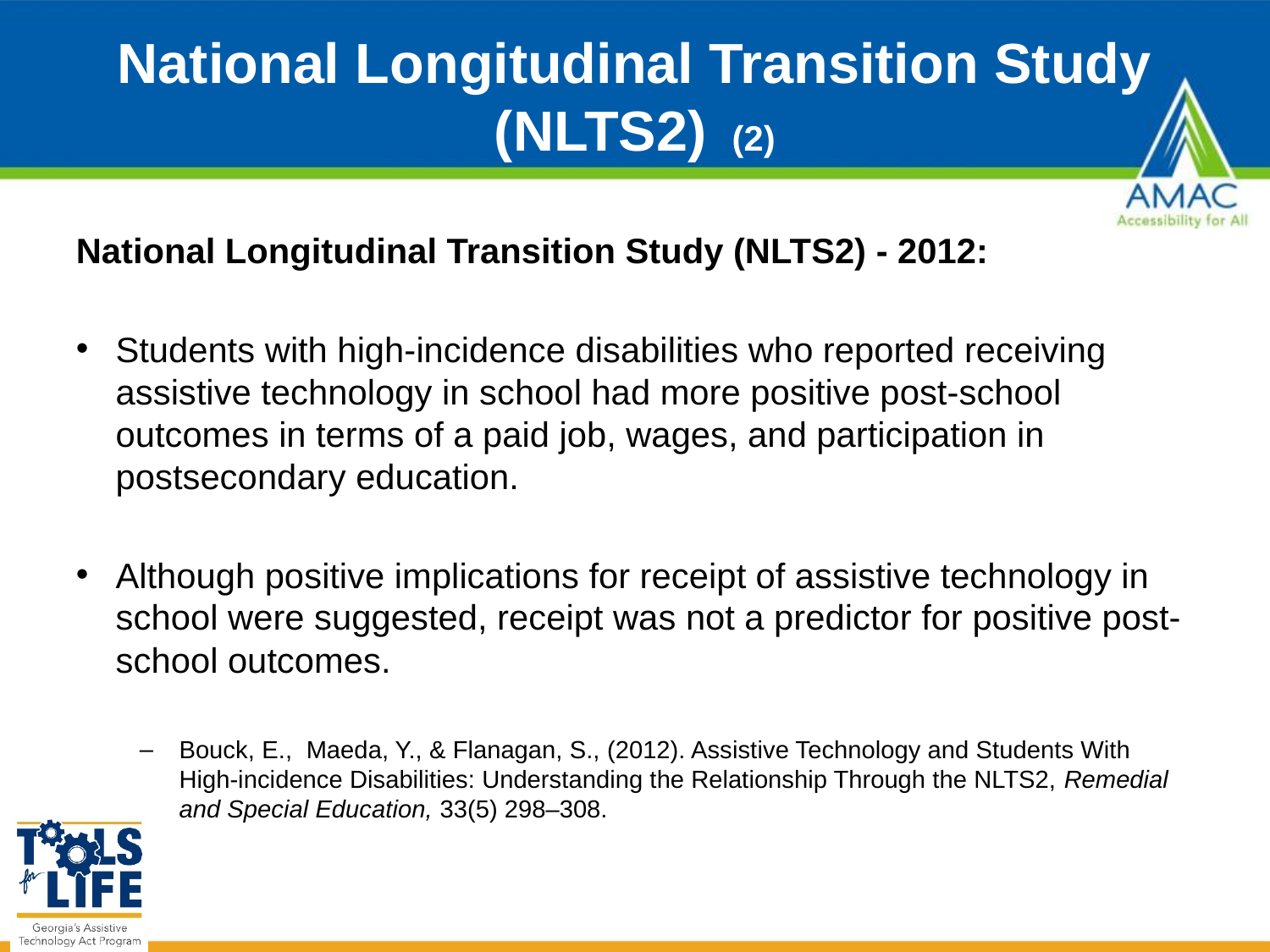

# National Longitudinal Transition Study (NLTS2)  (2)
National Longitudinal Transition Study (NLTS2) - 2012:

Students with high-incidence disabilities who reported receiving assistive technology in school had more positive post-school outcomes in terms of a paid job, wages, and participation in postsecondary education.

Although positive implications for receipt of assistive technology in school were suggested, receipt was not a predictor for positive post-school outcomes.

Bouck, E.,  Maeda, Y., & Flanagan, S., (2012). Assistive Technology and Students With High-incidence Disabilities: Understanding the Relationship Through the NLTS2, Remedial and Special Education, 33(5) 298–308.